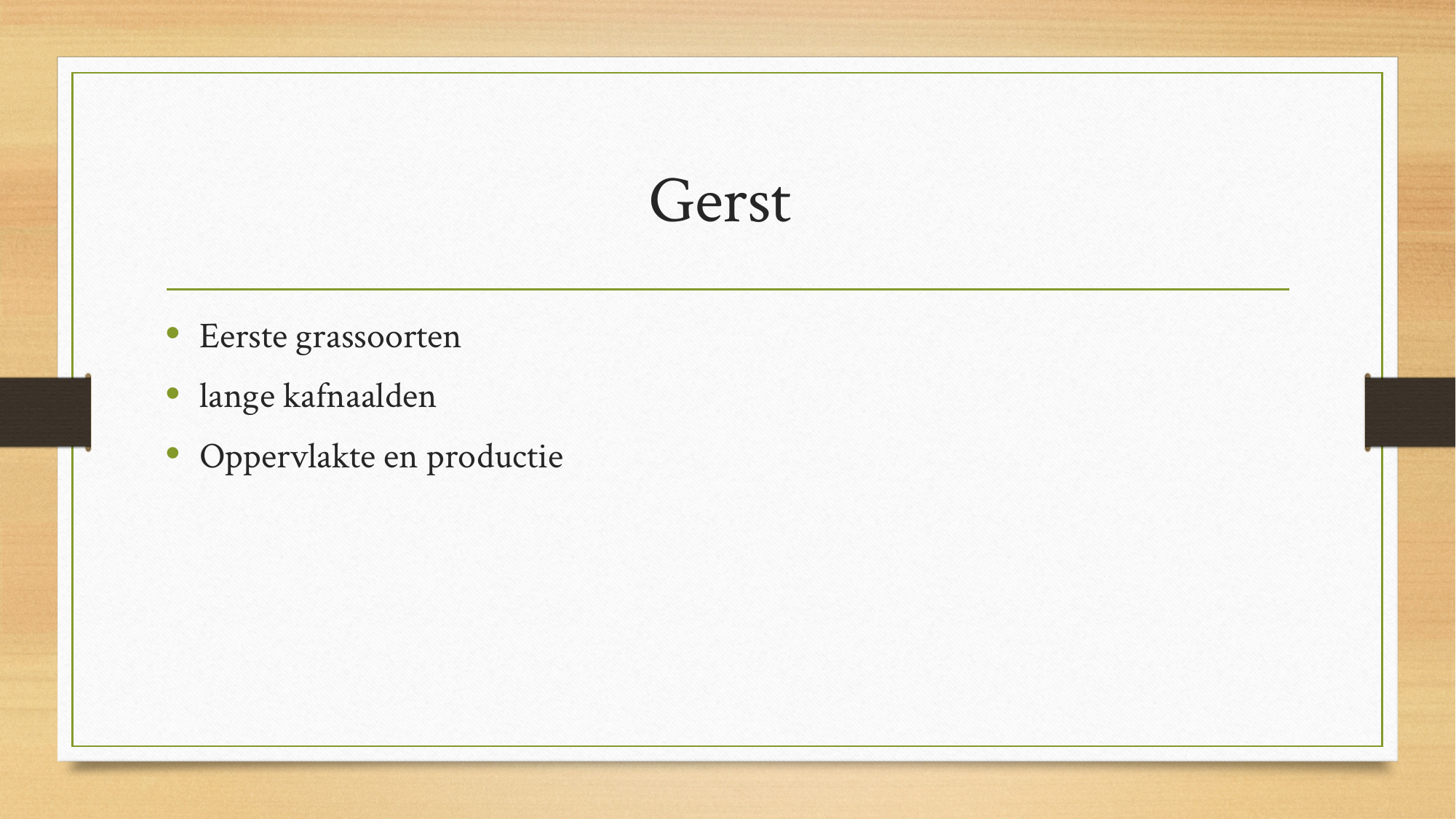

# Gerst
Eerste grassoorten
lange kafnaalden
Oppervlakte en productie